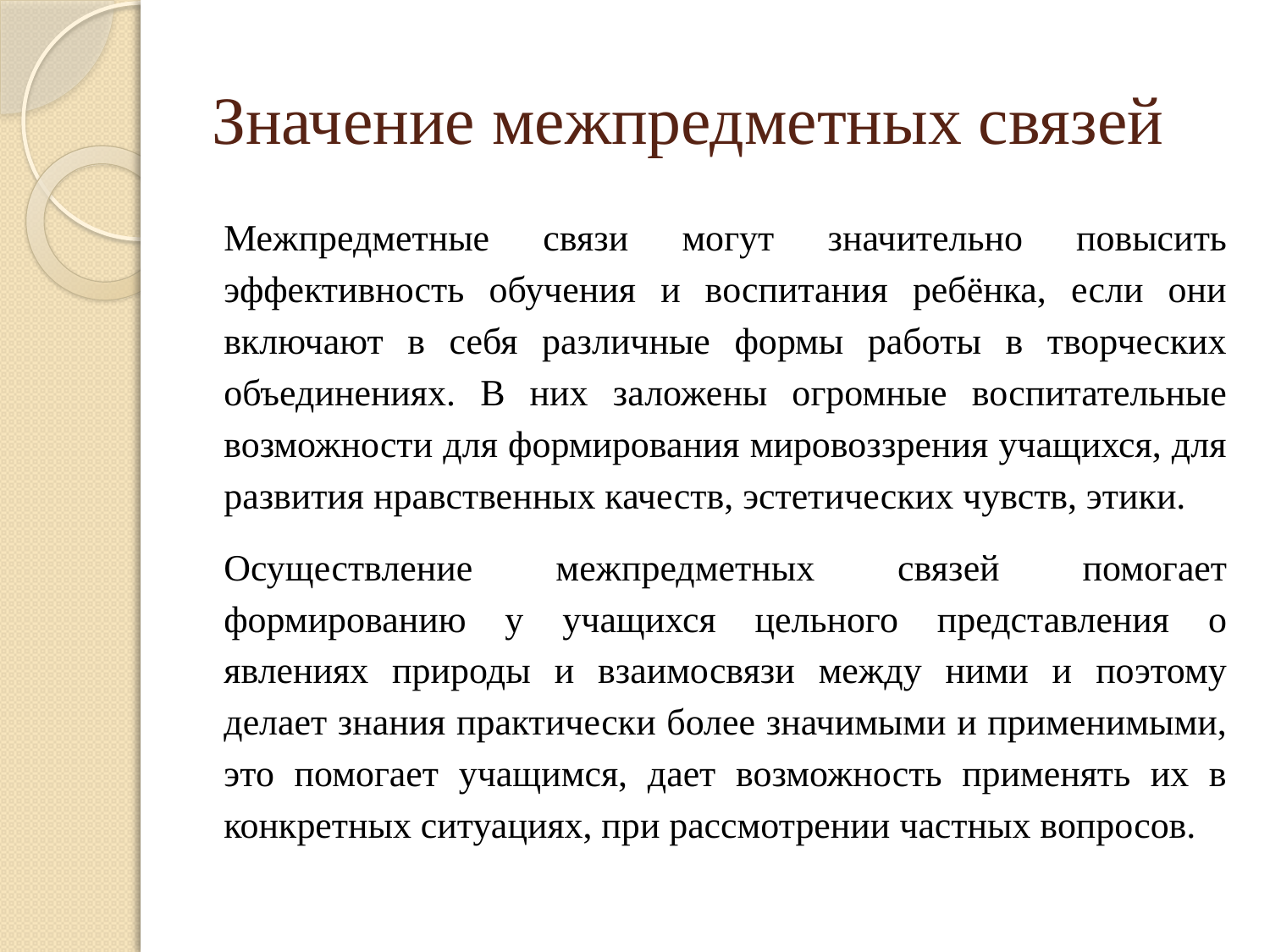

# Значение межпредметных связей
Межпредметные связи могут значительно повысить эффективность обучения и воспитания ребёнка, если они включают в себя различные формы работы в творческих объединениях. В них заложены огромные воспитательные возможности для формирования мировоззрения учащихся, для развития нравственных качеств, эстетических чувств, этики.
Осуществление межпредметных связей помогает формированию у учащихся цельного представления о явлениях природы и взаимосвязи между ними и поэтому делает знания практически более значимыми и применимыми, это помогает учащимся, дает возможность применять их в конкретных ситуациях, при рассмотрении частных вопросов.